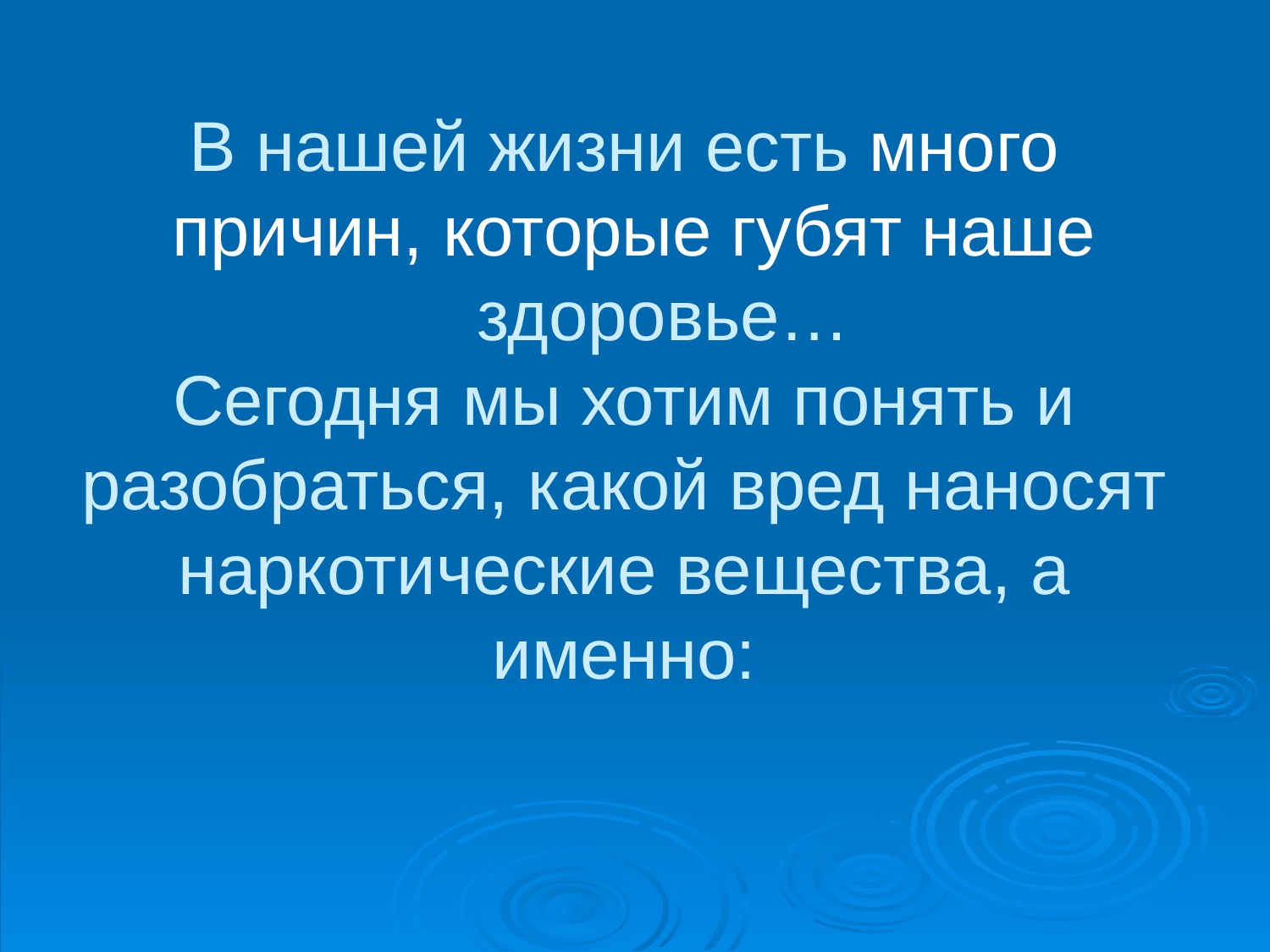

# В нашей жизни есть много            причин, которые губят наше         здоровье… Сегодня мы хотим понять и разобраться, какой вред наносят наркотические вещества, а именно: